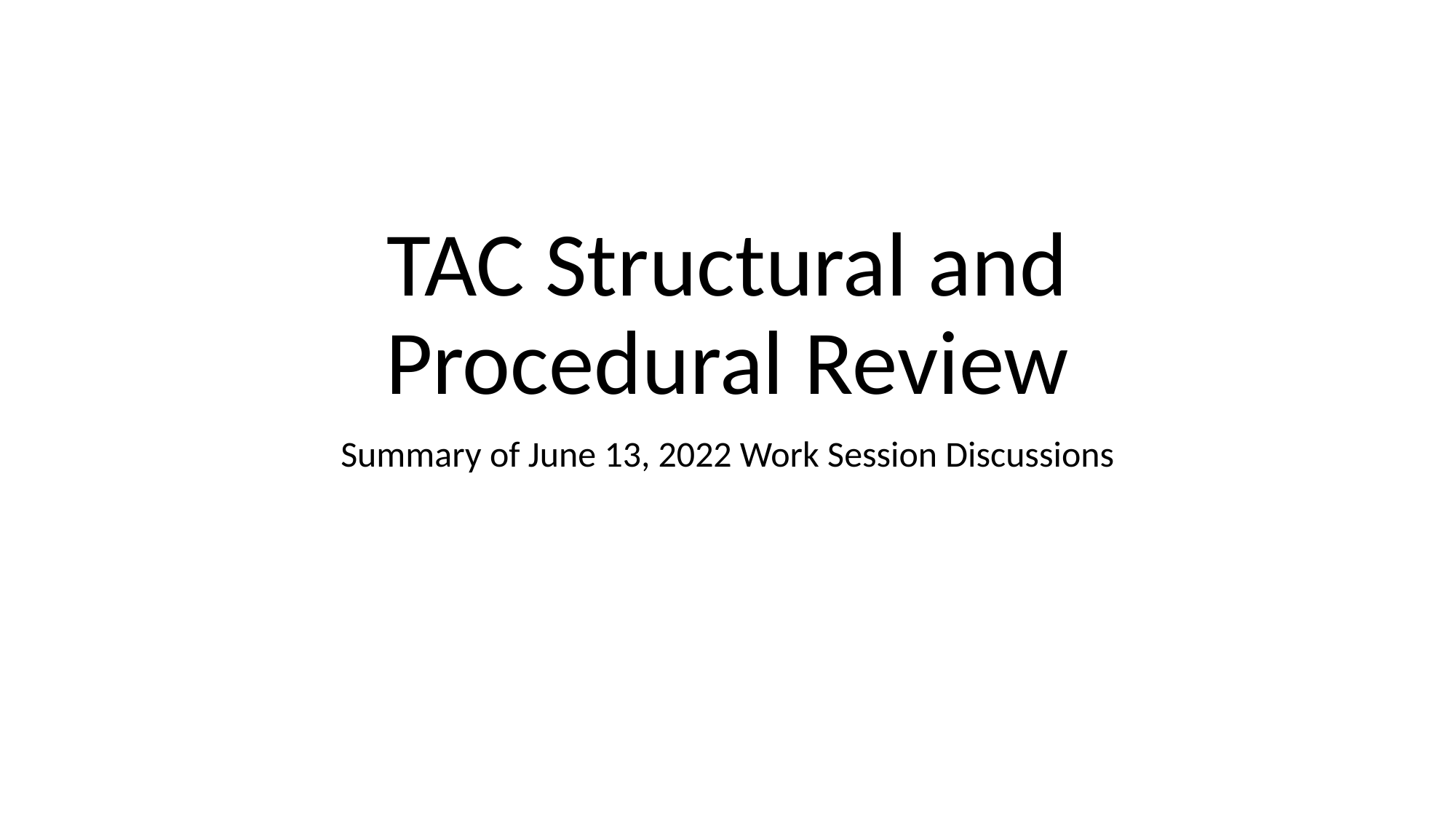

# TAC Structural and Procedural Review
Summary of June 13, 2022 Work Session Discussions